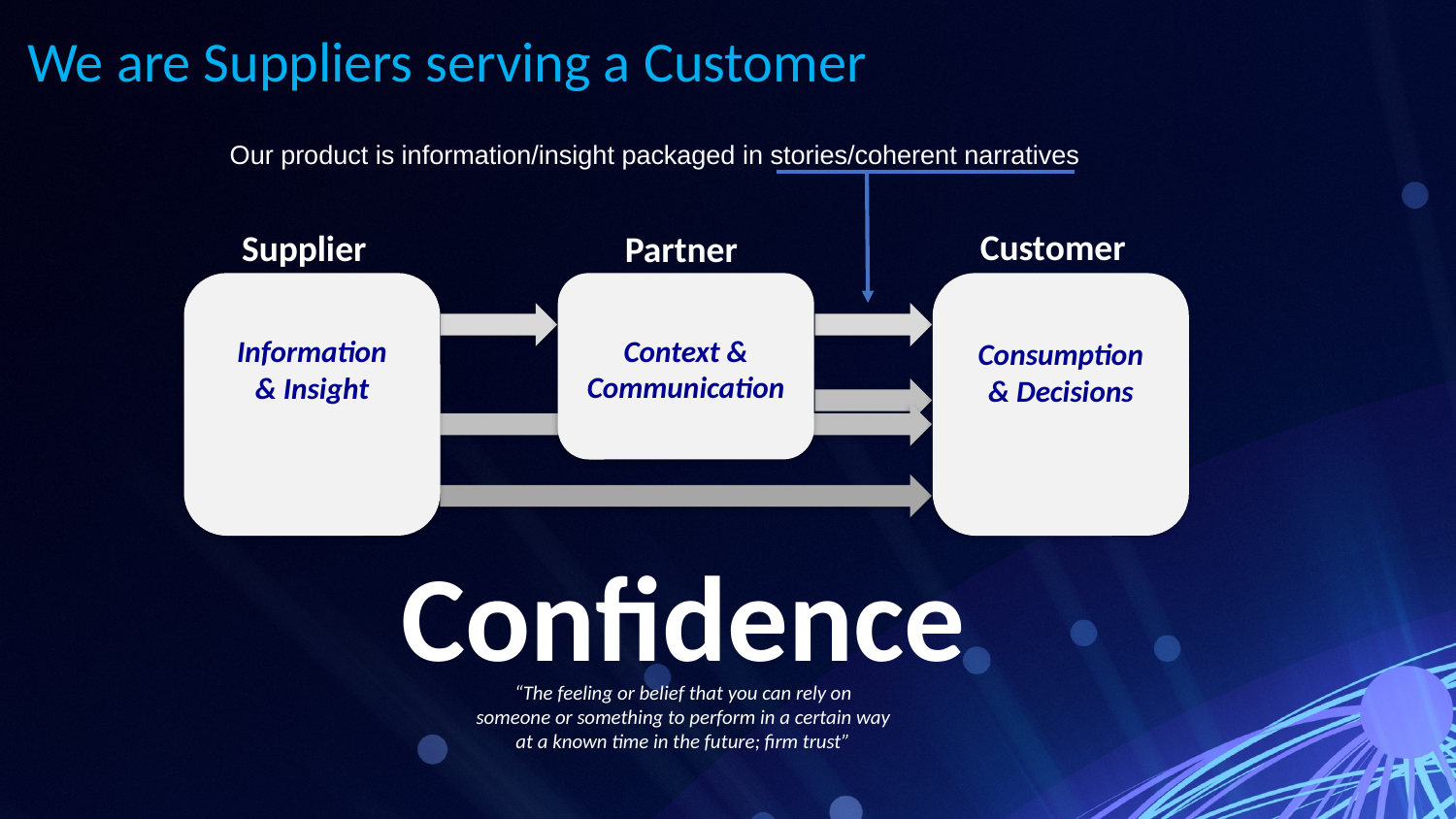

We are Suppliers serving a Customer
Our product is information/insight packaged in stories/coherent narratives

Customer

Consumption
& Decisions
Supplier

Information
& Insight
Partner

Context &
Communication

Confidence
“The feeling or belief that you can rely on
someone or something to perform in a certain way
at a known time in the future; firm trust”